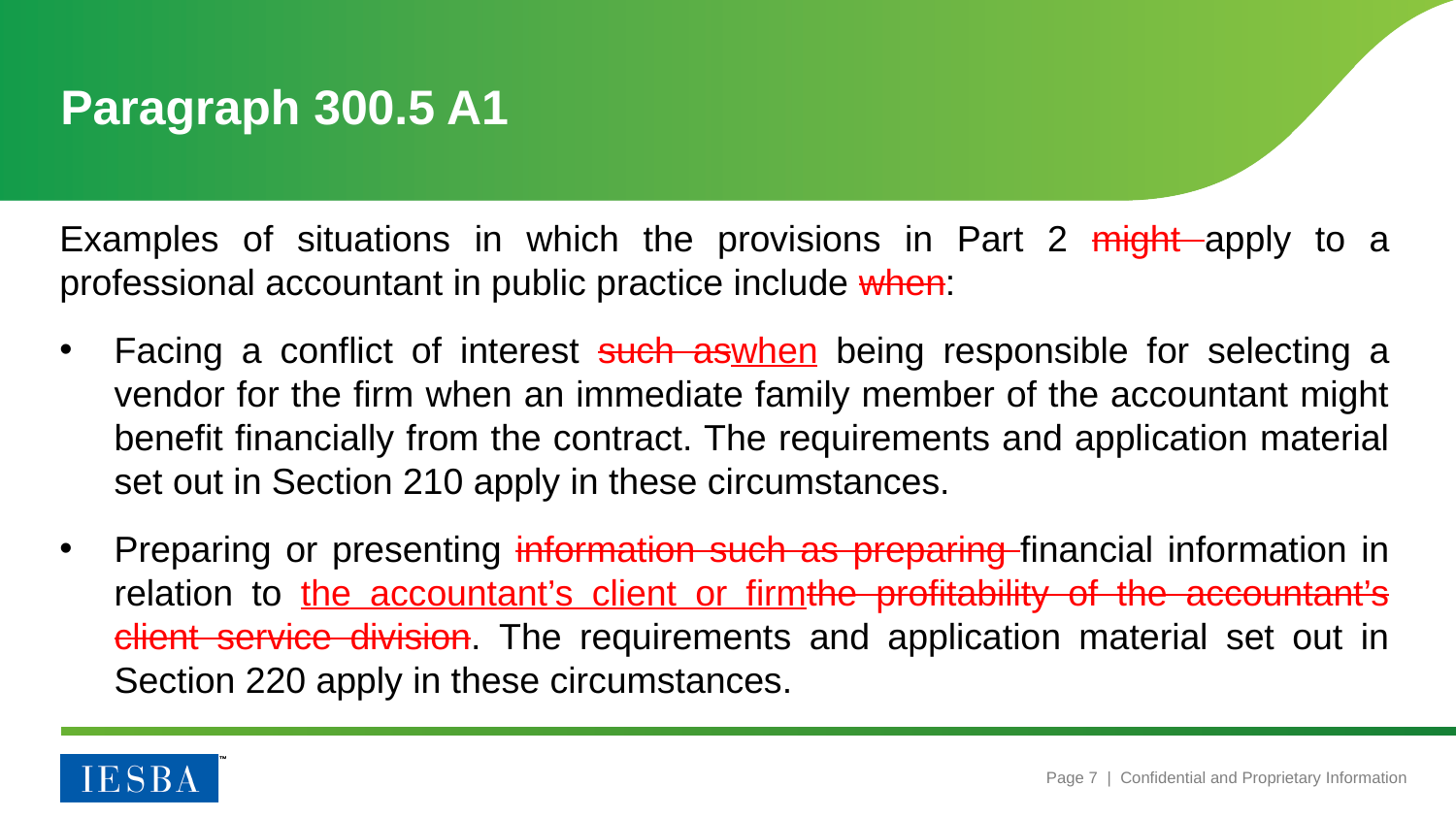

# Paragraph 300.5 A1
Examples of situations in which the provisions in Part 2 might apply to a professional accountant in public practice include when:
Facing a conflict of interest such aswhen being responsible for selecting a vendor for the firm when an immediate family member of the accountant might benefit financially from the contract. The requirements and application material set out in Section 210 apply in these circumstances.
Preparing or presenting information such as preparing financial information in relation to the accountant’s client or firmthe profitability of the accountant’s client service division. The requirements and application material set out in Section 220 apply in these circumstances.